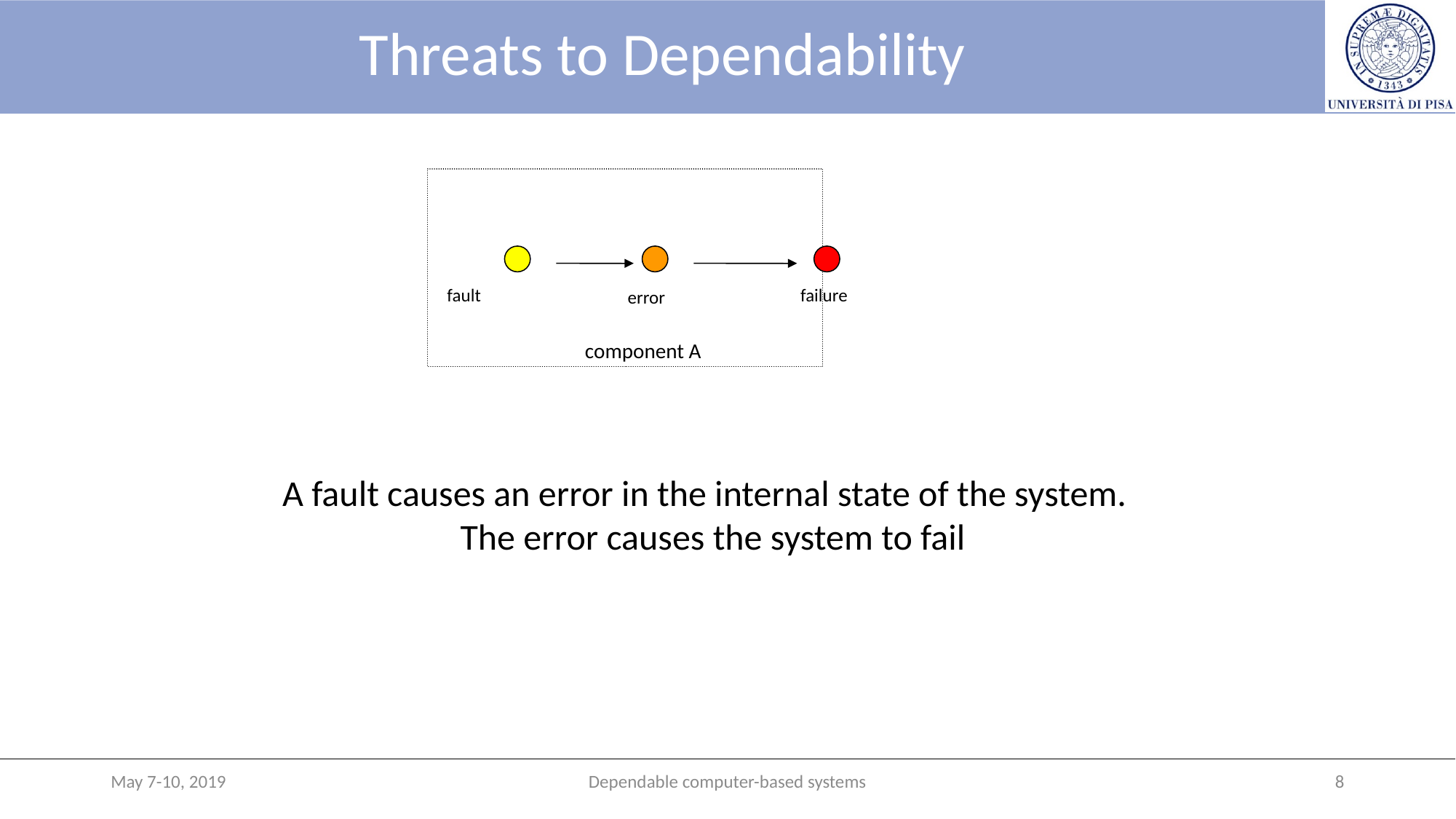

# Threats to Dependability

fault
failure
error
component A
A fault causes an error in the internal state of the system.
The error causes the system to fail
May 7-10, 2019
Dependable computer-based systems
8